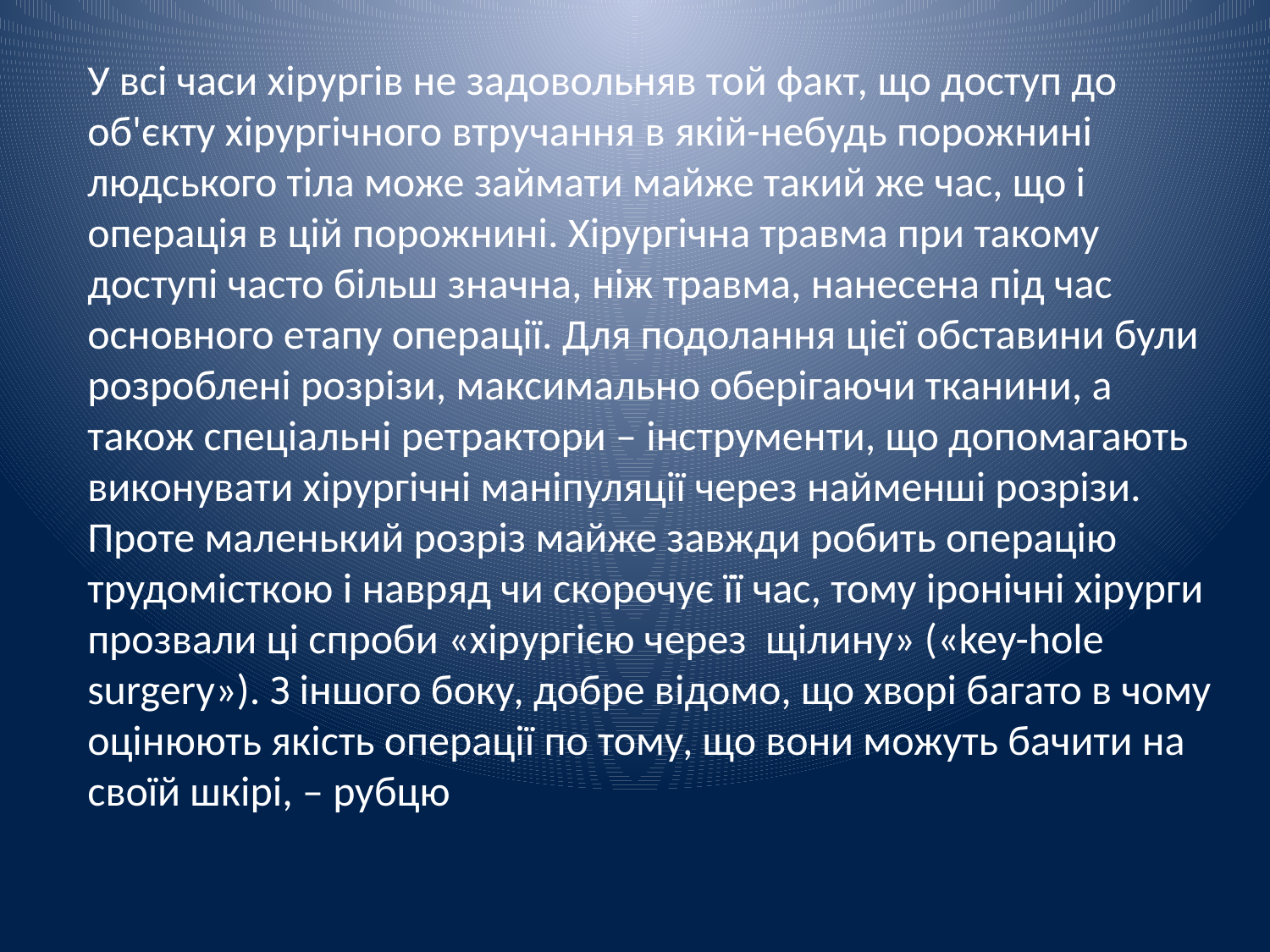

У всі часи хірургів не задовольняв той факт, що доступ до об'єкту хірургічного втручання в якій-небудь порожнині людського тіла може займати майже такий же час, що і операція в цій порожнині. Хірургічна травма при такому доступі часто більш значна, ніж травма, нанесена під час основного етапу операції. Для подолання цієї обставини були розроблені розрізи, максимально оберігаючи тканини, а також спеціальні ретрактори – інструменти, що допомагають виконувати хірургічні маніпуляції через найменші розрізи. Проте маленький розріз майже завжди робить операцію трудомісткою і навряд чи скорочує її час, тому іронічні хірурги прозвали ці спроби «хірургією через  щілину» («key-hole surgery»). З іншого боку, добре відомо, що хворі багато в чому оцінюють якість операції по тому, що вони можуть бачити на своїй шкірі, – рубцю